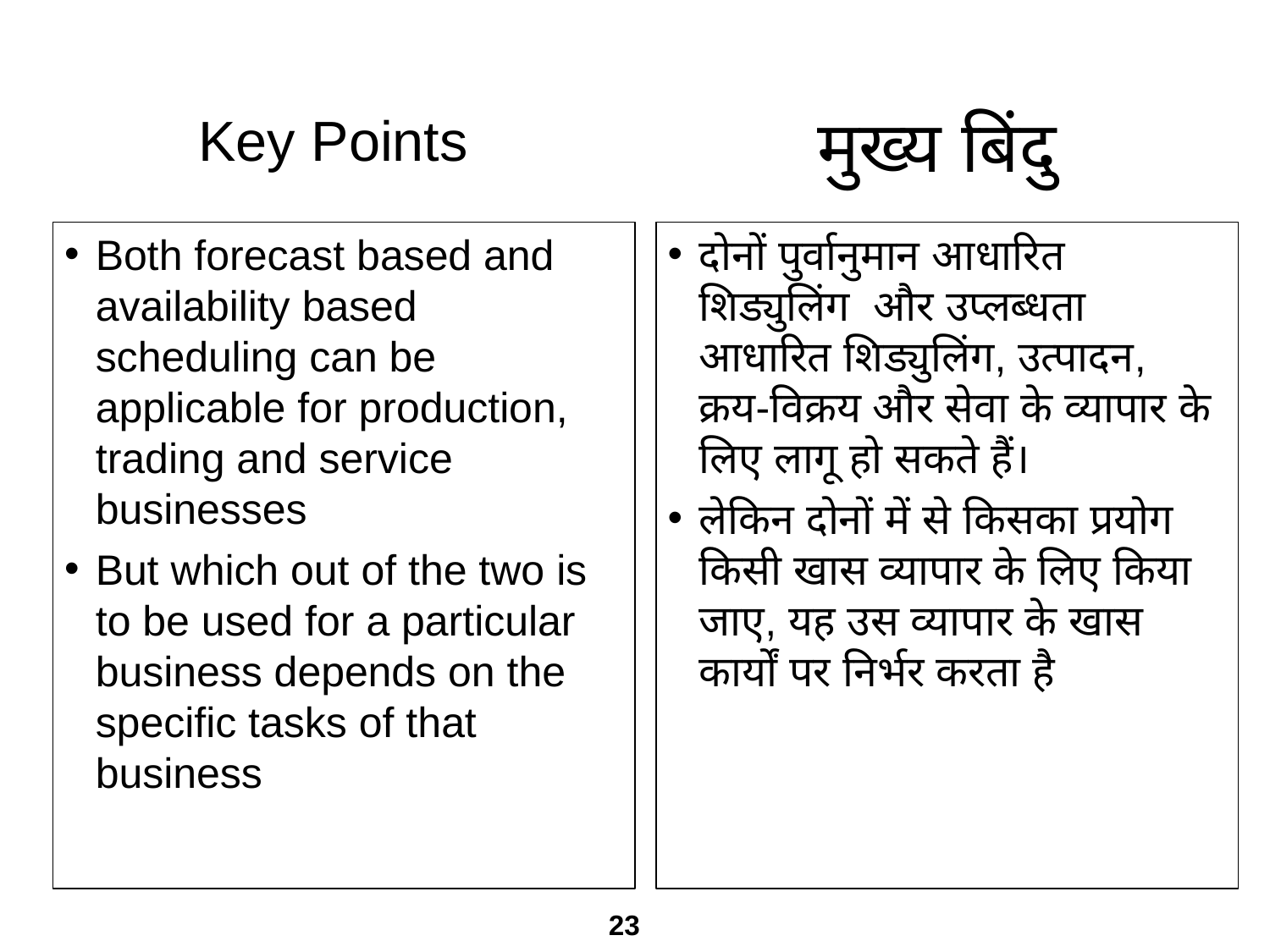

मुख्य बिंदु
Key Points

Both forecast based and availability based scheduling can be applicable for production, trading and service businesses
But which out of the two is to be used for a particular business depends on the specific tasks of that business
दोनों पुर्वानुमान आधारित शिड्युलिंग  और उप्लब्धता आधारित शिड्युलिंग, उत्पादन, क्रय-विक्रय और सेवा के व्यापार के लिए लागू हो सकते हैं।
लेकिन दोनों में से किसका प्रयोग किसी खास व्यापार के लिए किया जाए, यह उस व्यापार के खास कार्यों पर निर्भर करता है
23